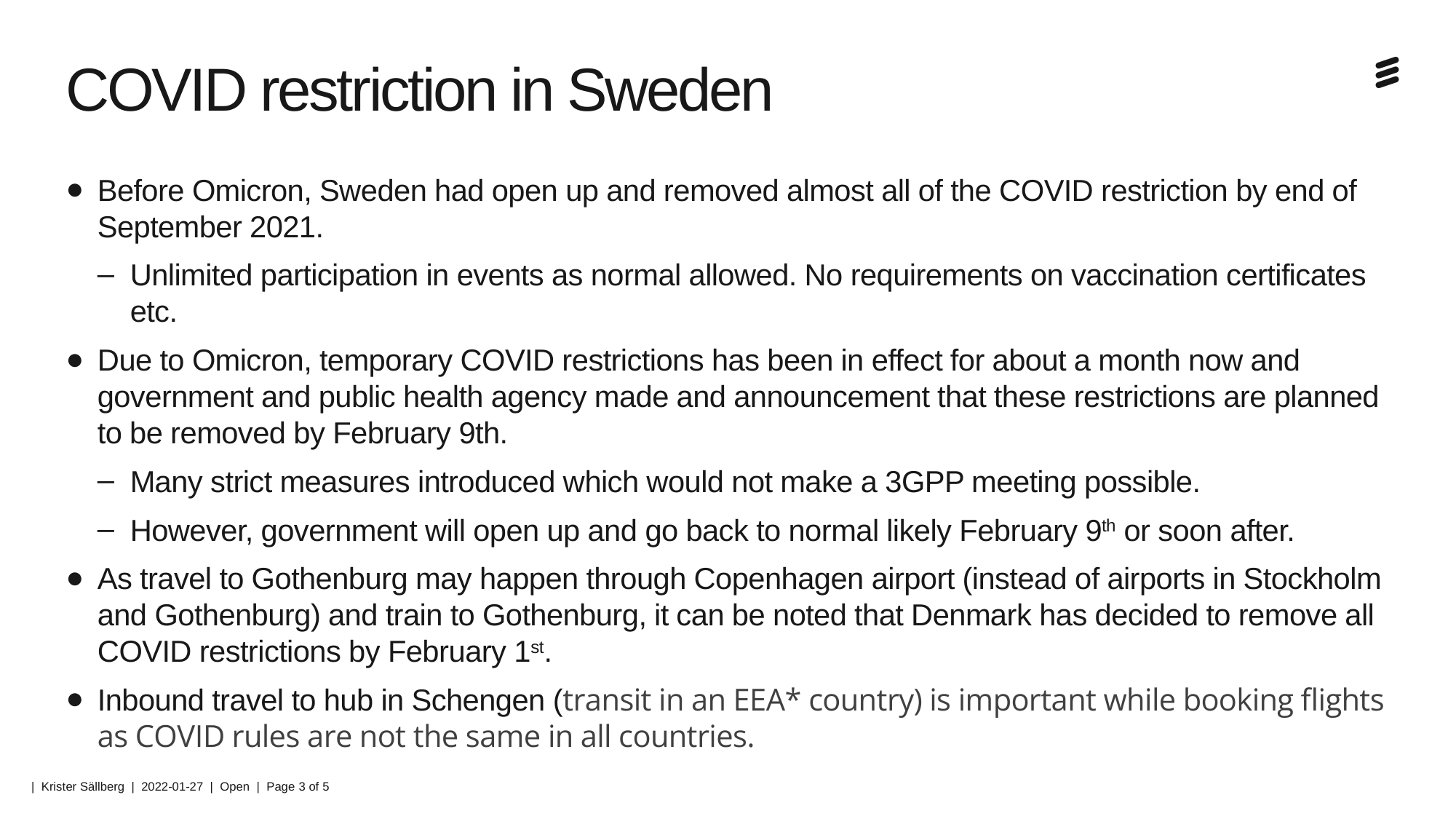

# COVID restriction in Sweden
Before Omicron, Sweden had open up and removed almost all of the COVID restriction by end of September 2021.
Unlimited participation in events as normal allowed. No requirements on vaccination certificates etc.
Due to Omicron, temporary COVID restrictions has been in effect for about a month now and government and public health agency made and announcement that these restrictions are planned to be removed by February 9th.
Many strict measures introduced which would not make a 3GPP meeting possible.
However, government will open up and go back to normal likely February 9th or soon after.
As travel to Gothenburg may happen through Copenhagen airport (instead of airports in Stockholm and Gothenburg) and train to Gothenburg, it can be noted that Denmark has decided to remove all COVID restrictions by February 1st.
Inbound travel to hub in Schengen (transit in an EEA* country) is important while booking flights as COVID rules are not the same in all countries.